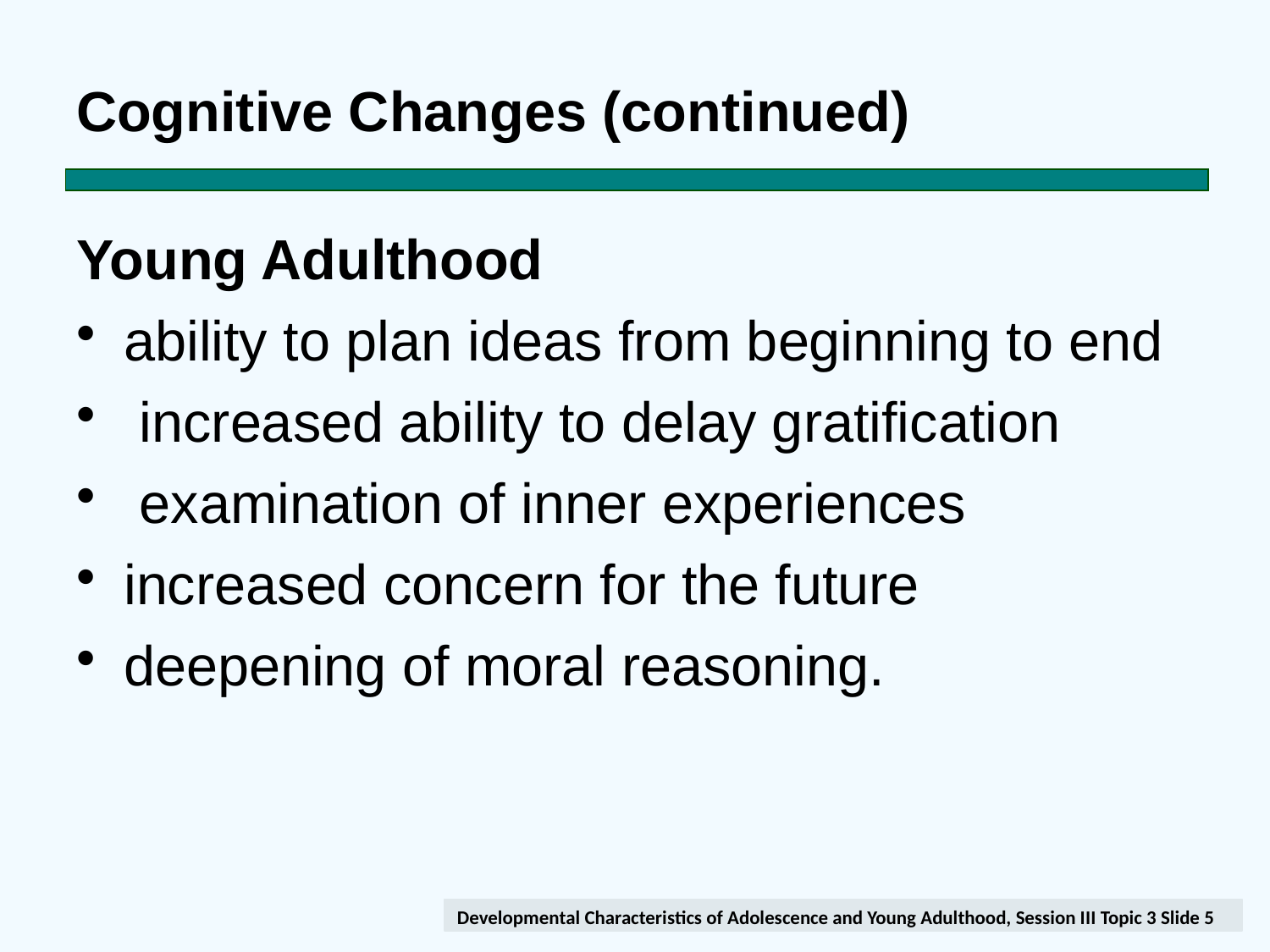

# Cognitive Changes (continued)
Young Adulthood
ability to plan ideas from beginning to end
 increased ability to delay gratification
 examination of inner experiences
increased concern for the future
deepening of moral reasoning.
Developmental Characteristics of Adolescence and Young Adulthood, Session III Topic 3 Slide 5